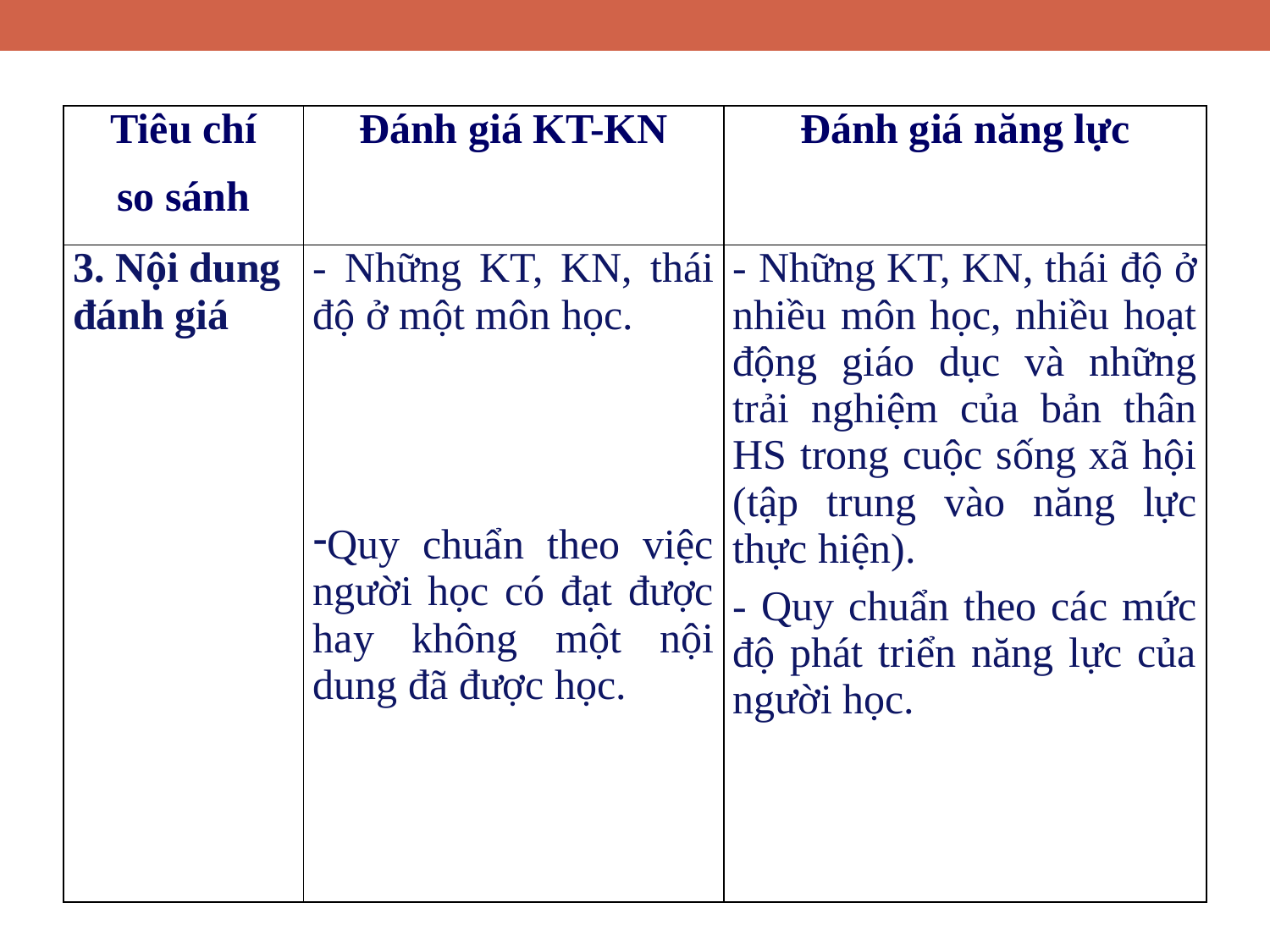

| Tiêu chí so sánh | Đánh giá KT-KN | Đánh giá năng lực |
| --- | --- | --- |
| 3. Nội dung đánh giá | - Những KT, KN, thái độ ở một môn học. Quy chuẩn theo việc người học có đạt được hay không một nội dung đã được học. | - Những KT, KN, thái độ ở nhiều môn học, nhiều hoạt động giáo dục và những trải nghiệm của bản thân HS trong cuộc sống xã hội (tập trung vào năng lực thực hiện). - Quy chuẩn theo các mức độ phát triển năng lực của người học. |